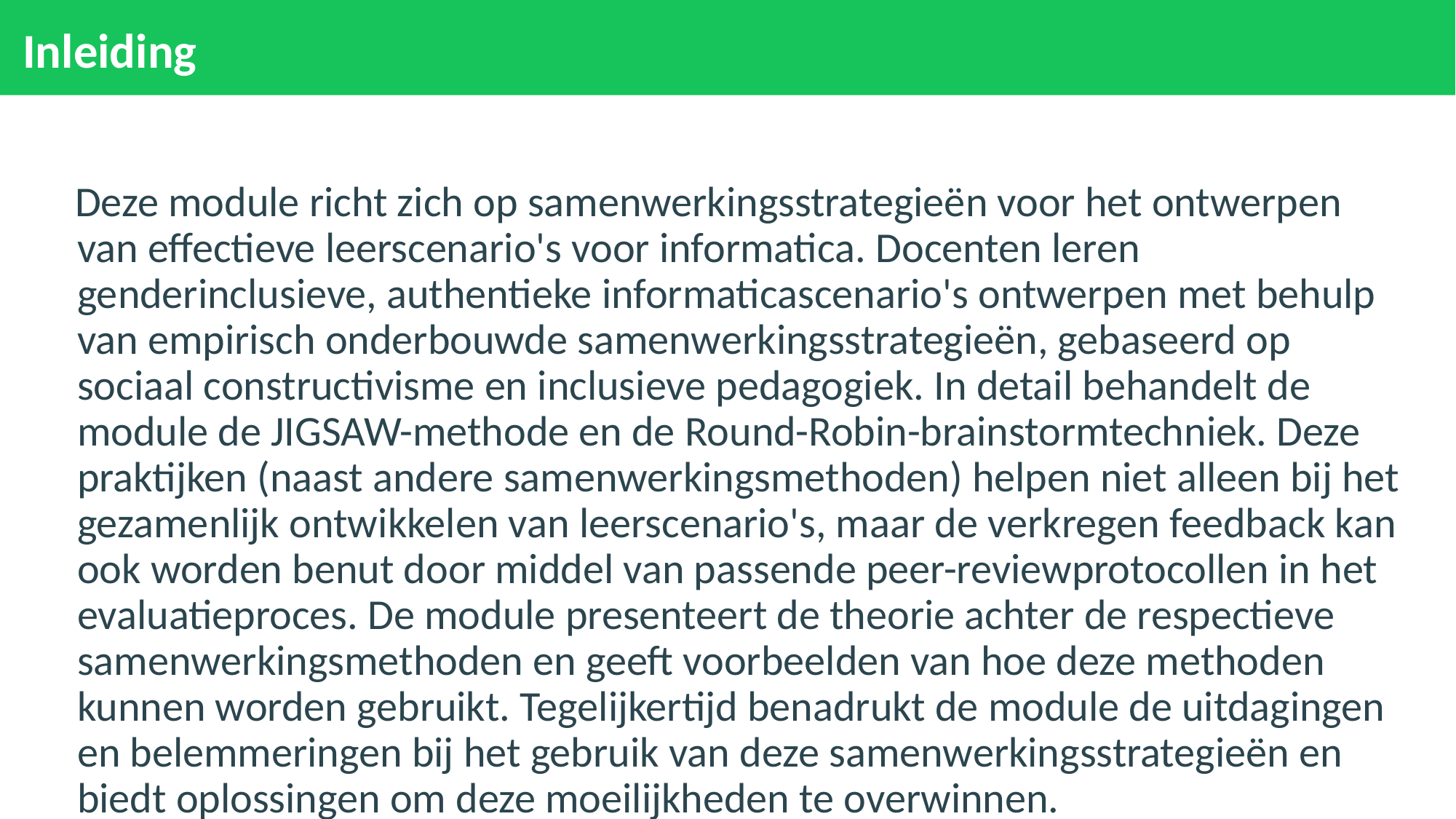

# Inleiding
Deze module richt zich op samenwerkingsstrategieën voor het ontwerpen van effectieve leerscenario's voor informatica. Docenten leren genderinclusieve, authentieke informaticascenario's ontwerpen met behulp van empirisch onderbouwde samenwerkingsstrategieën, gebaseerd op sociaal constructivisme en inclusieve pedagogiek. In detail behandelt de module de JIGSAW-methode en de Round-Robin-brainstormtechniek. Deze praktijken (naast andere samenwerkingsmethoden) helpen niet alleen bij het gezamenlijk ontwikkelen van leerscenario's, maar de verkregen feedback kan ook worden benut door middel van passende peer-reviewprotocollen in het evaluatieproces. De module presenteert de theorie achter de respectieve samenwerkingsmethoden en geeft voorbeelden van hoe deze methoden kunnen worden gebruikt. Tegelijkertijd benadrukt de module de uitdagingen en belemmeringen bij het gebruik van deze samenwerkingsstrategieën en biedt oplossingen om deze moeilijkheden te overwinnen.